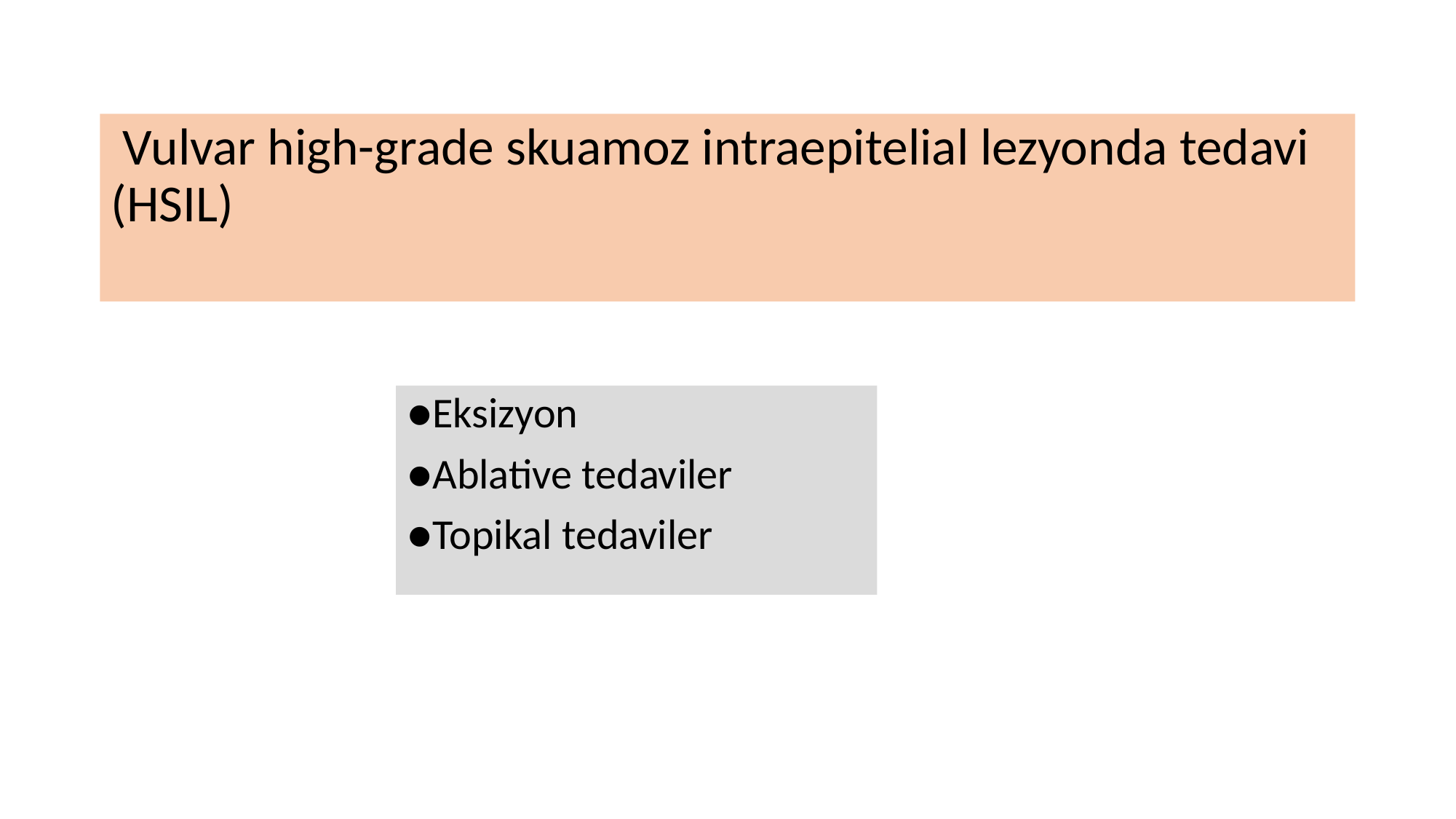

# Vulvar high-grade skuamoz intraepitelial lezyonda tedavi (HSIL)
●Eksizyon
●Ablative tedaviler
●Topikal tedaviler